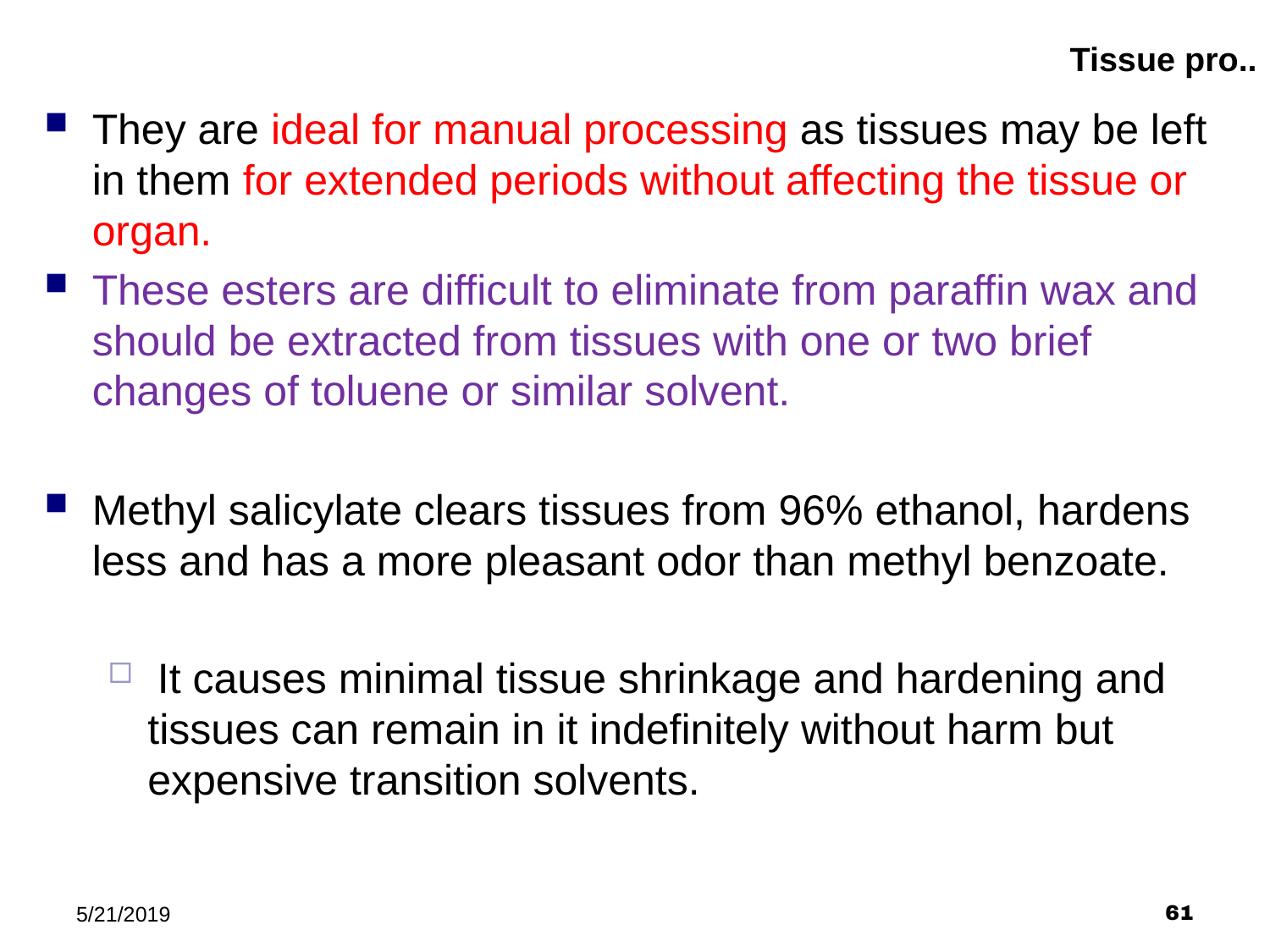

# Tissue pro..
They are ideal for manual processing as tissues may be left in them for extended periods without affecting the tissue or organ.
These esters are difficult to eliminate from paraffin wax and should be extracted from tissues with one or two brief changes of toluene or similar solvent.

Methyl salicylate clears tissues from 96% ethanol, hardens less and has a more pleasant odor than methyl benzoate.

 It causes minimal tissue shrinkage and hardening and tissues can remain in it indefinitely without harm but expensive transition solvents.

5/21/2019
61